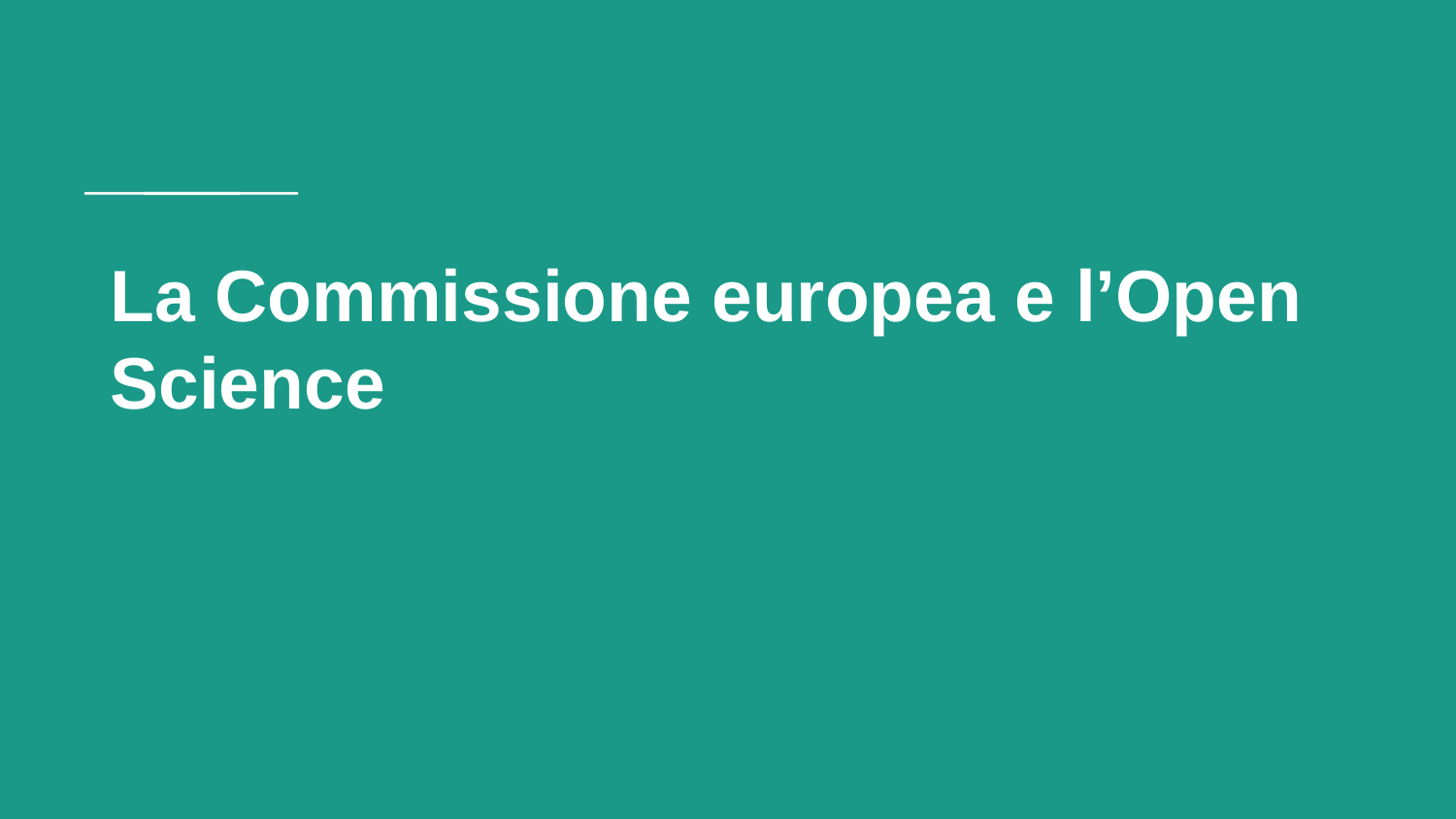

# La Commissione europea e l’Open Science